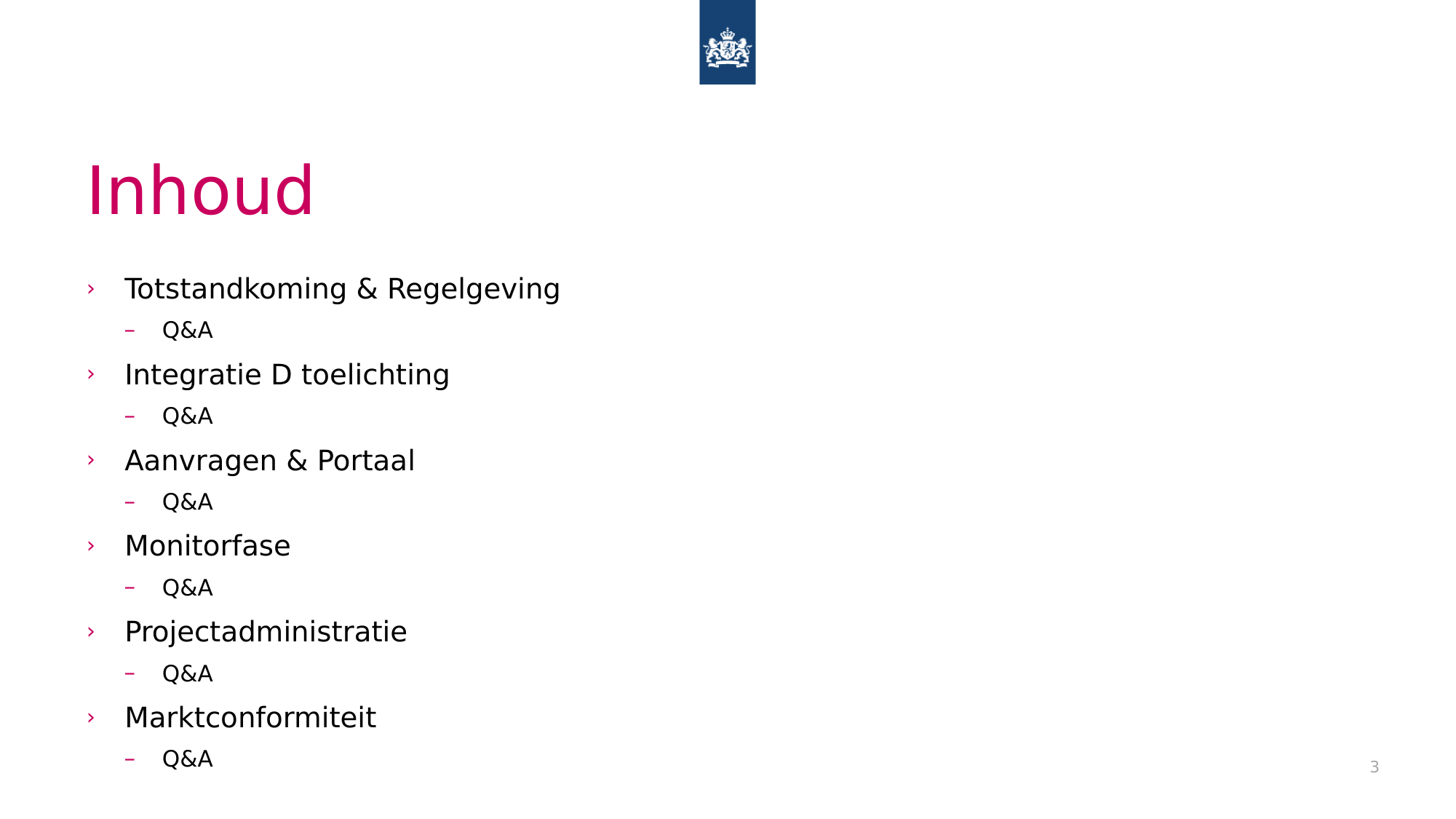

# Inhoud
Totstandkoming & Regelgeving
Q&A
Integratie D toelichting
Q&A
Aanvragen & Portaal
Q&A
Monitorfase
Q&A
Projectadministratie
Q&A
Marktconformiteit
Q&A

3